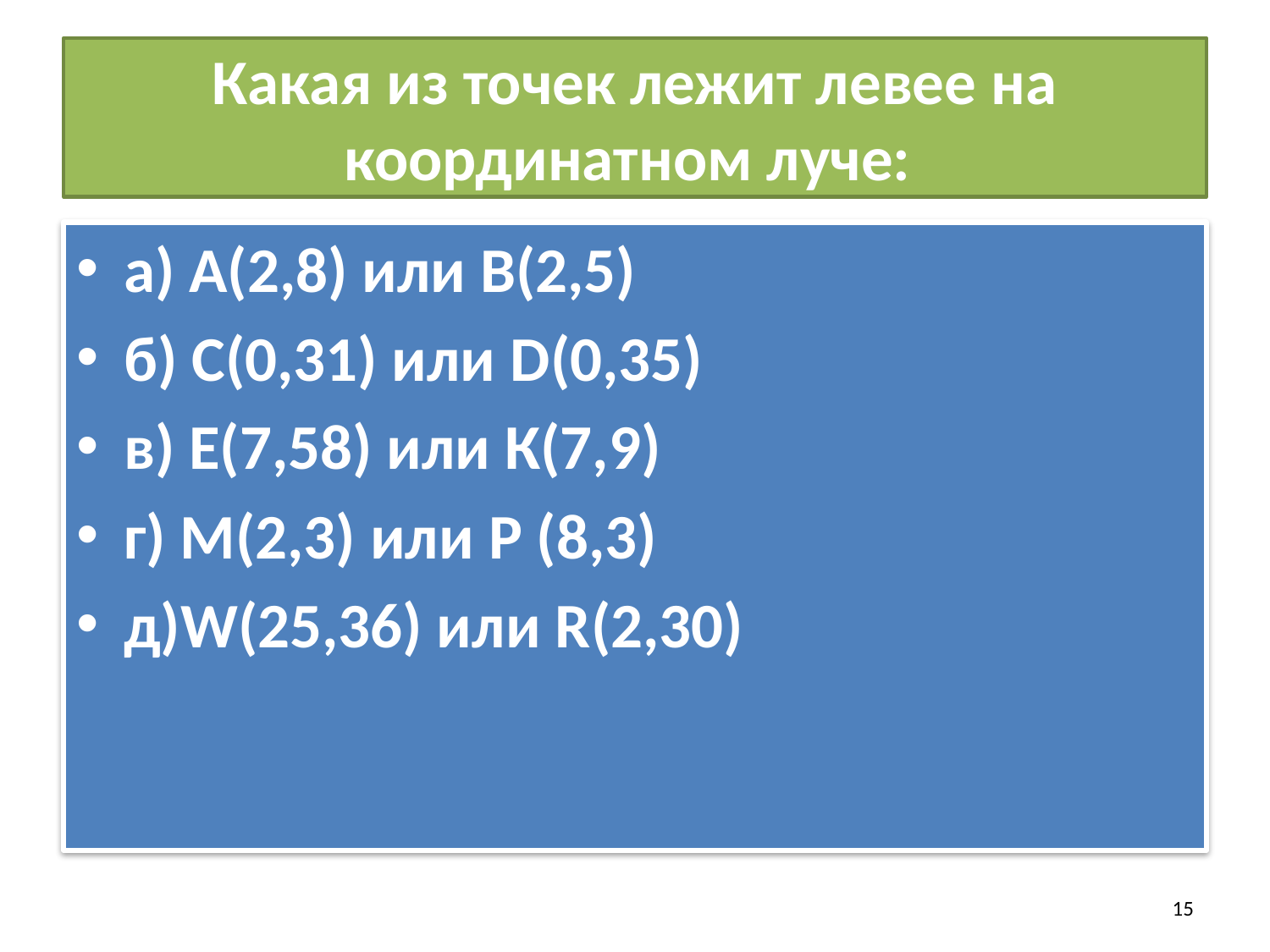

# Какая из точек лежит левее на координатном луче:
а) А(2,8) или В(2,5)
б) С(0,31) или D(0,35)
в) Е(7,58) или К(7,9)
г) М(2,3) или Р (8,3)
д)W(25,36) или R(2,30)

15